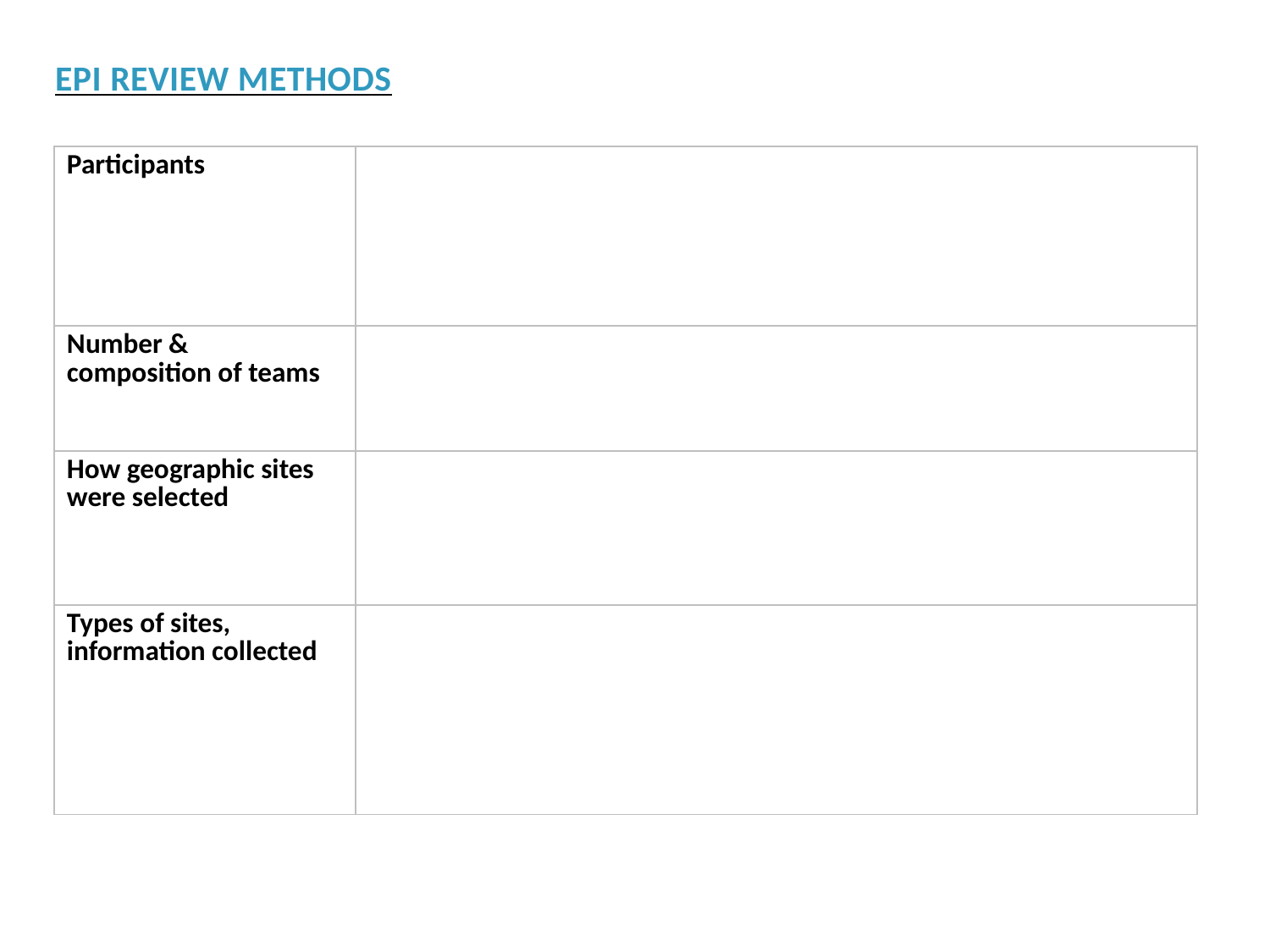

EPI REVIEW METHODS
| Participants |  |
| --- | --- |
| Number & composition of teams |  |
| How geographic sites were selected |  |
| Types of sites, information collected |  |